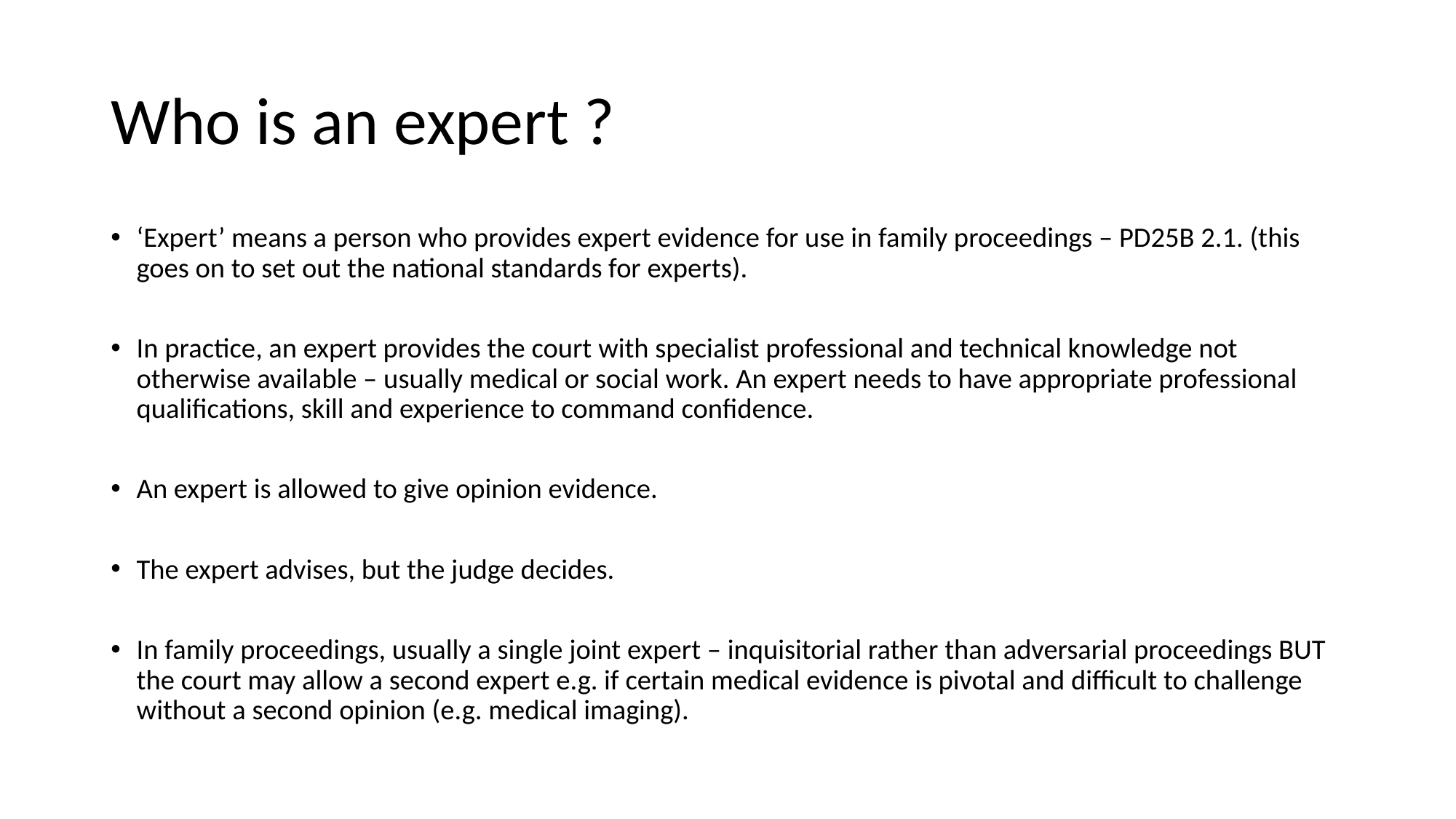

# Who is an expert ?
‘Expert’ means a person who provides expert evidence for use in family proceedings – PD25B 2.1. (this goes on to set out the national standards for experts).

In practice, an expert provides the court with specialist professional and technical knowledge not otherwise available – usually medical or social work. An expert needs to have appropriate professional qualifications, skill and experience to command confidence.

An expert is allowed to give opinion evidence.

The expert advises, but the judge decides.

In family proceedings, usually a single joint expert – inquisitorial rather than adversarial proceedings BUT the court may allow a second expert e.g. if certain medical evidence is pivotal and difficult to challenge without a second opinion (e.g. medical imaging).